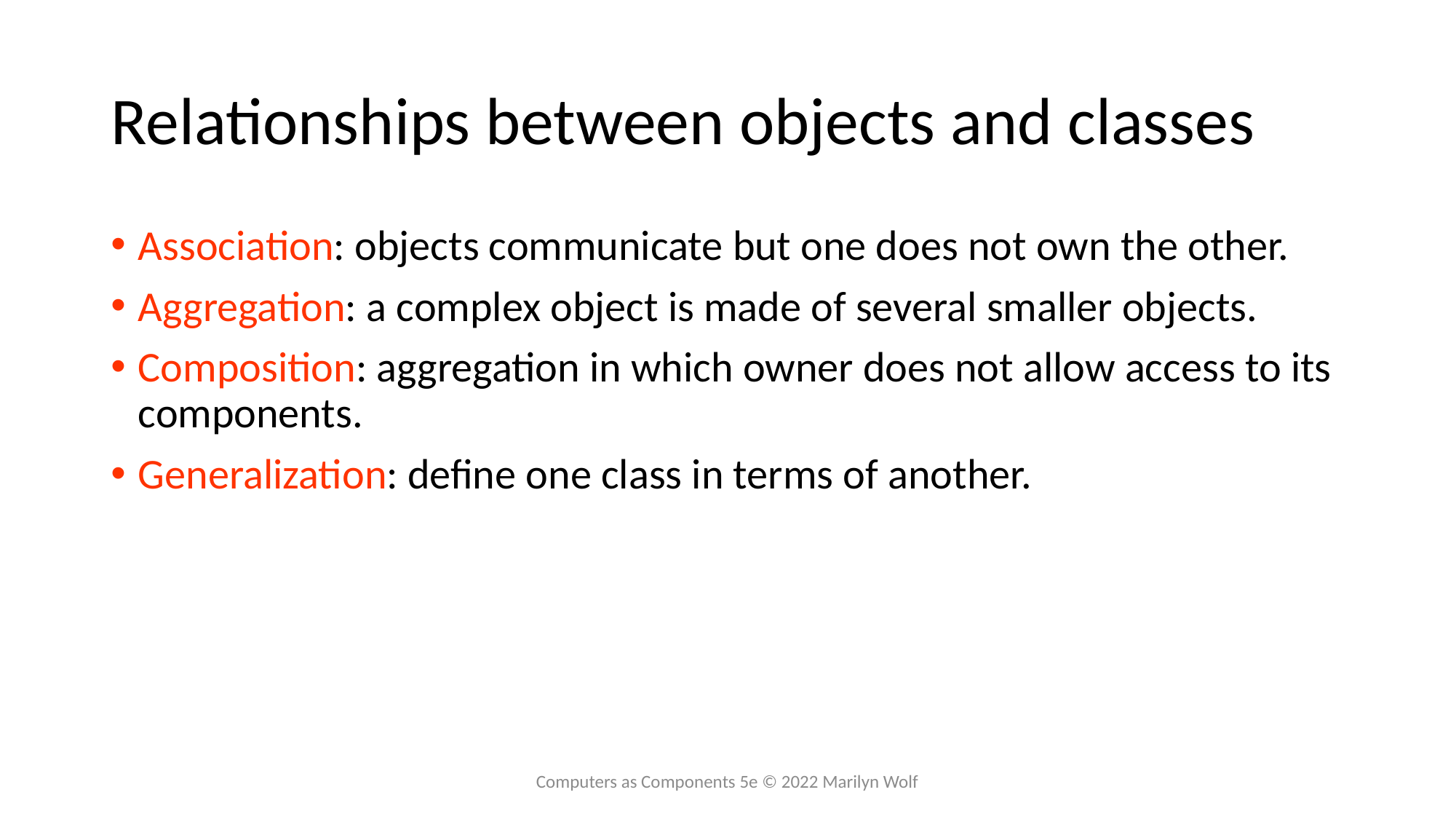

# Relationships between objects and classes
Association: objects communicate but one does not own the other.
Aggregation: a complex object is made of several smaller objects.
Composition: aggregation in which owner does not allow access to its components.
Generalization: define one class in terms of another.
Computers as Components 5e © 2022 Marilyn Wolf